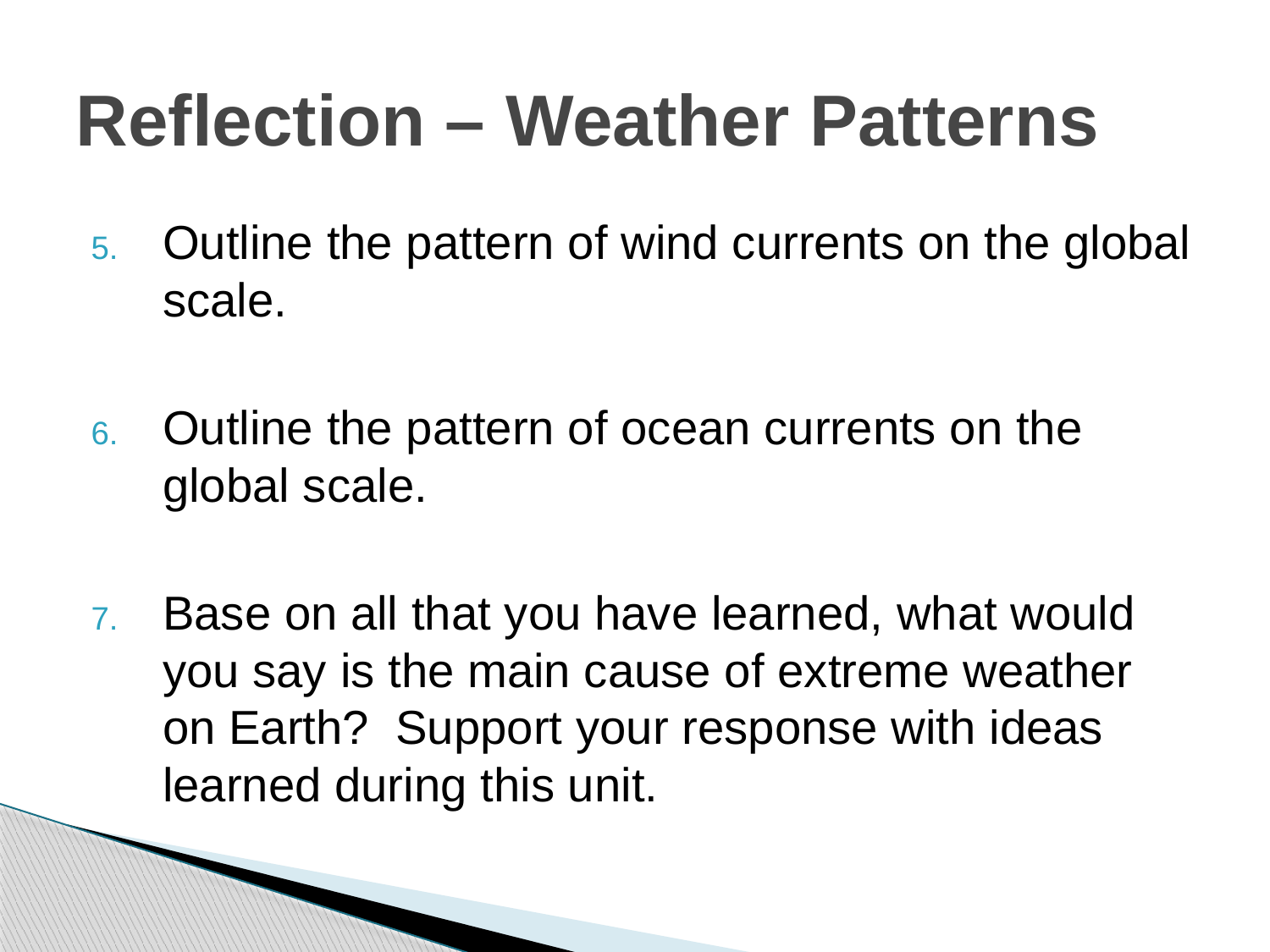

# Reflection – Weather Patterns
Outline the pattern of wind currents on the global scale.

Outline the pattern of ocean currents on the global scale.

Base on all that you have learned, what would you say is the main cause of extreme weather on Earth?  Support your response with ideas learned during this unit.